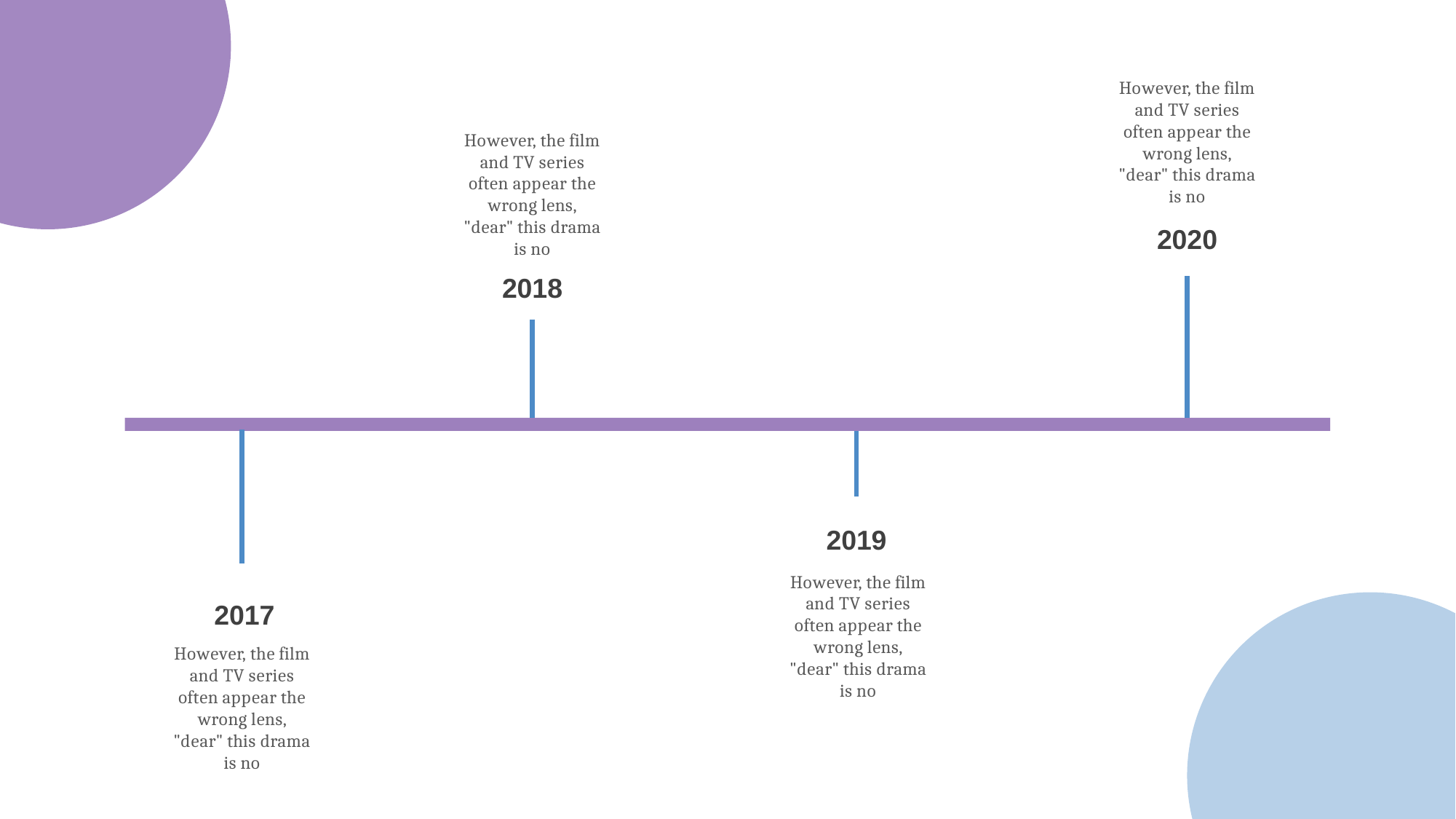

However, the film and TV series often appear the wrong lens, "dear" this drama is no
However, the film and TV series often appear the wrong lens, "dear" this drama is no
2020
2018

2019
However, the film and TV series often appear the wrong lens, "dear" this drama is no
2017

However, the film and TV series often appear the wrong lens, "dear" this drama is no